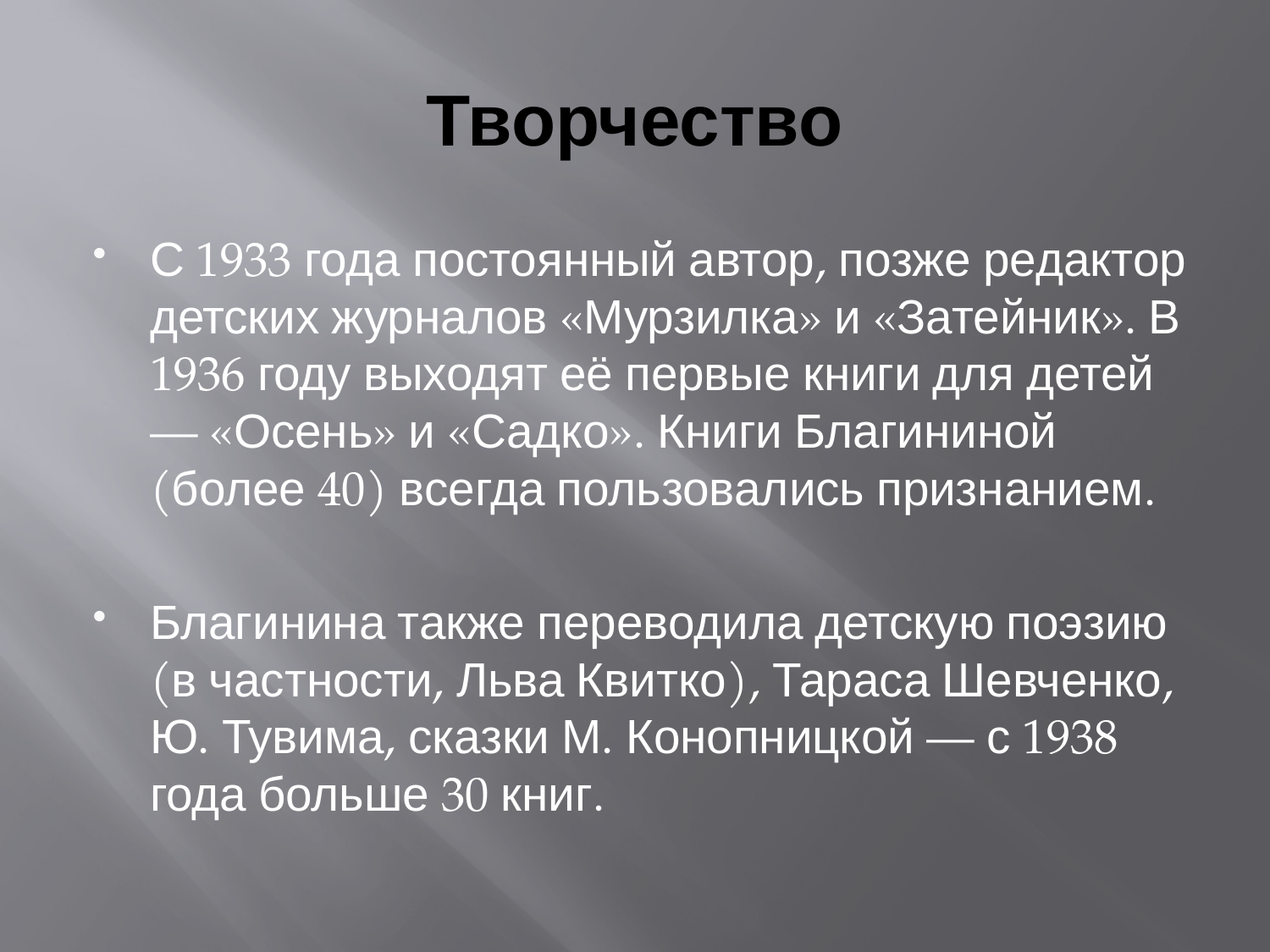

# Творчество
С 1933 года постоянный автор, позже редактор детских журналов «Мурзилка» и «Затейник». В 1936 году выходят её первые книги для детей — «Осень» и «Садко». Книги Благининой (более 40) всегда пользовались признанием.

Благинина также переводила детскую поэзию (в частности, Льва Квитко), Тараса Шевченко, Ю. Тувима, сказки М. Конопницкой — с 1938 года больше 30 книг.